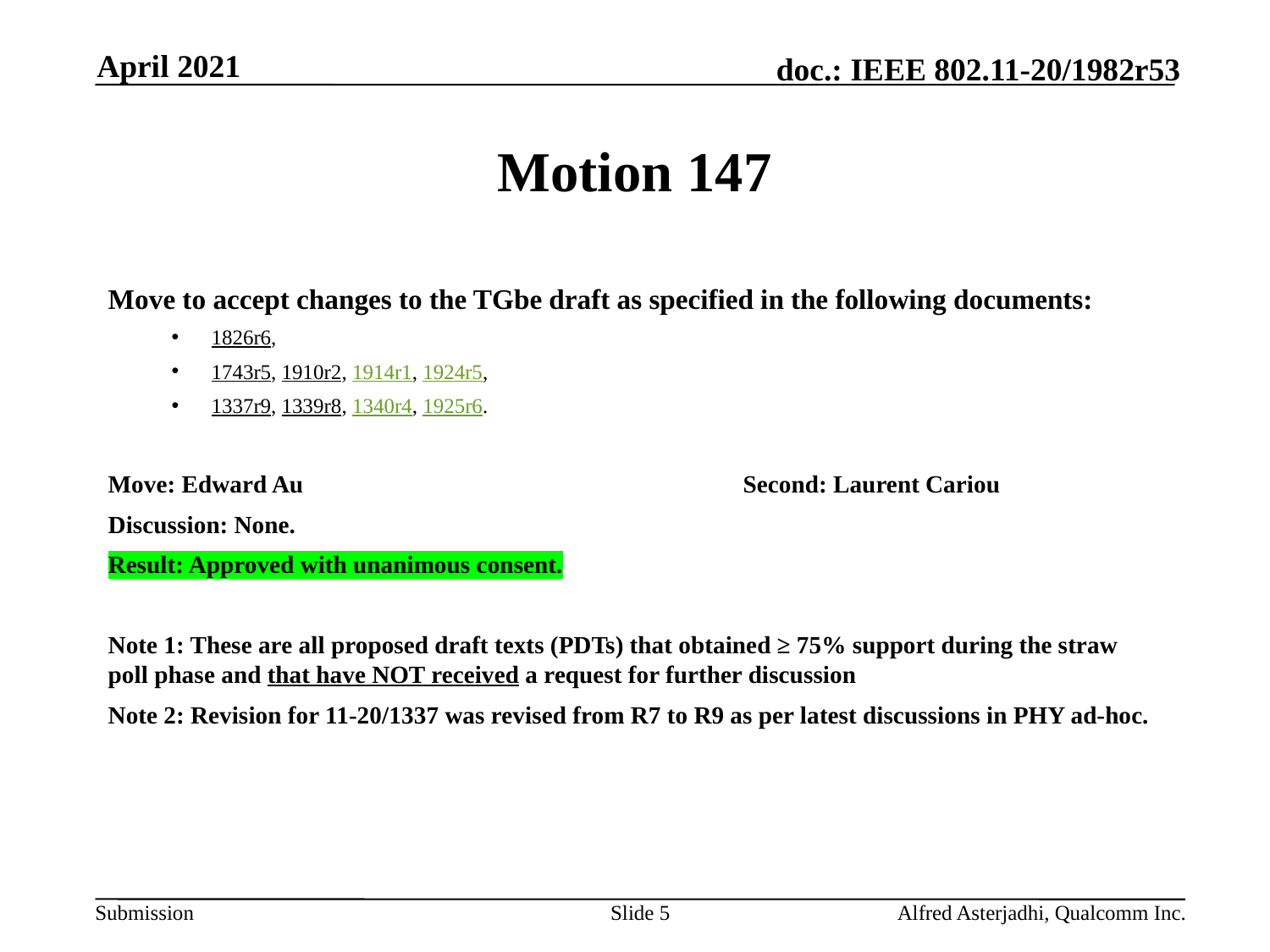

April 2021
# Motion 147
Move to accept changes to the TGbe draft as specified in the following documents:
1826r6,
1743r5, 1910r2, 1914r1, 1924r5,
1337r9, 1339r8, 1340r4, 1925r6.

Move: Edward Au				Second: Laurent Cariou
Discussion: None.
Result: Approved with unanimous consent.

Note 1: These are all proposed draft texts (PDTs) that obtained ≥ 75% support during the straw poll phase and that have NOT received a request for further discussion
Note 2: Revision for 11-20/1337 was revised from R7 to R9 as per latest discussions in PHY ad-hoc.
Slide 5
Alfred Asterjadhi, Qualcomm Inc.